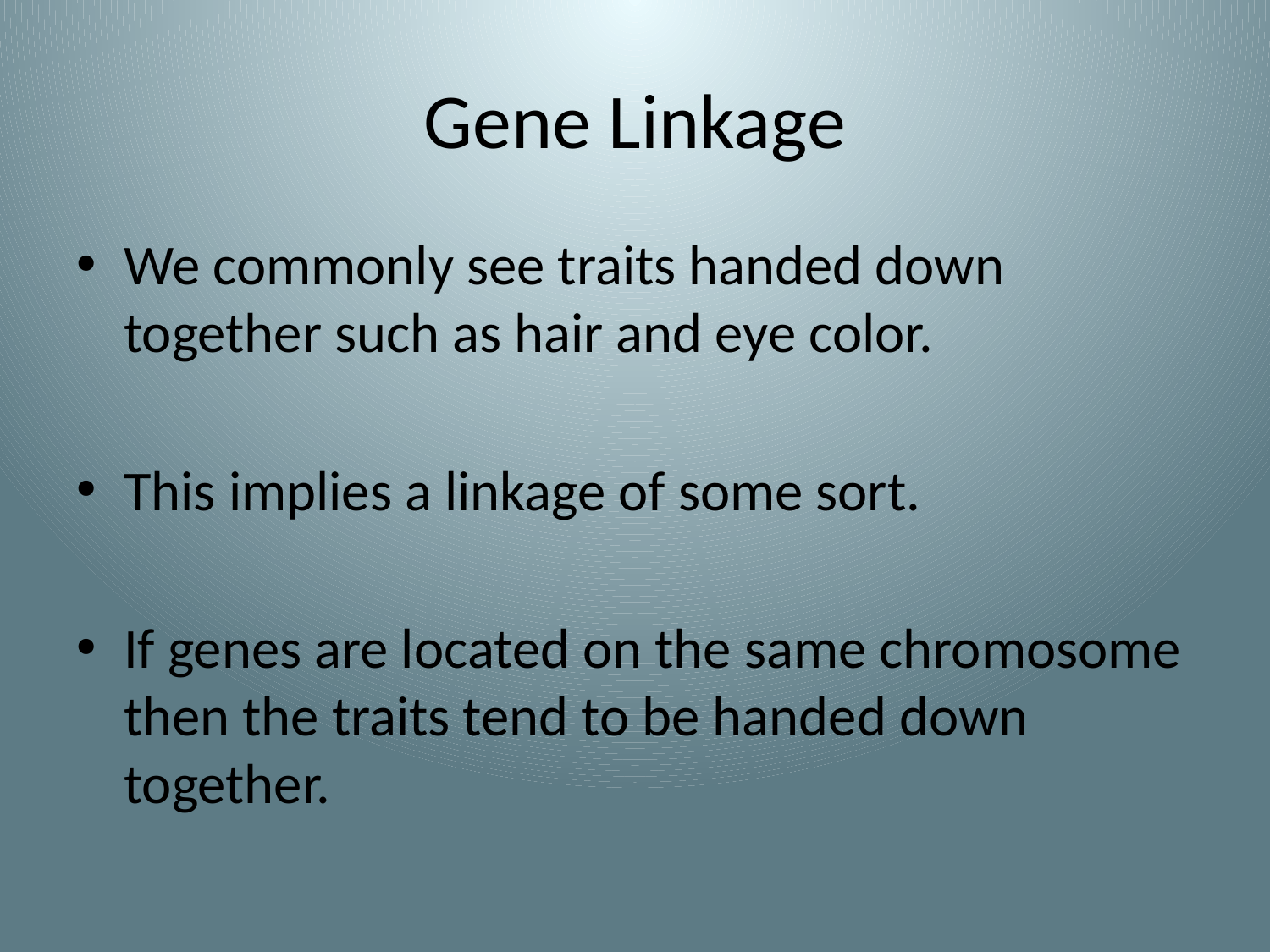

# Gene Linkage
We commonly see traits handed down together such as hair and eye color.

This implies a linkage of some sort.

If genes are located on the same chromosome then the traits tend to be handed down together.